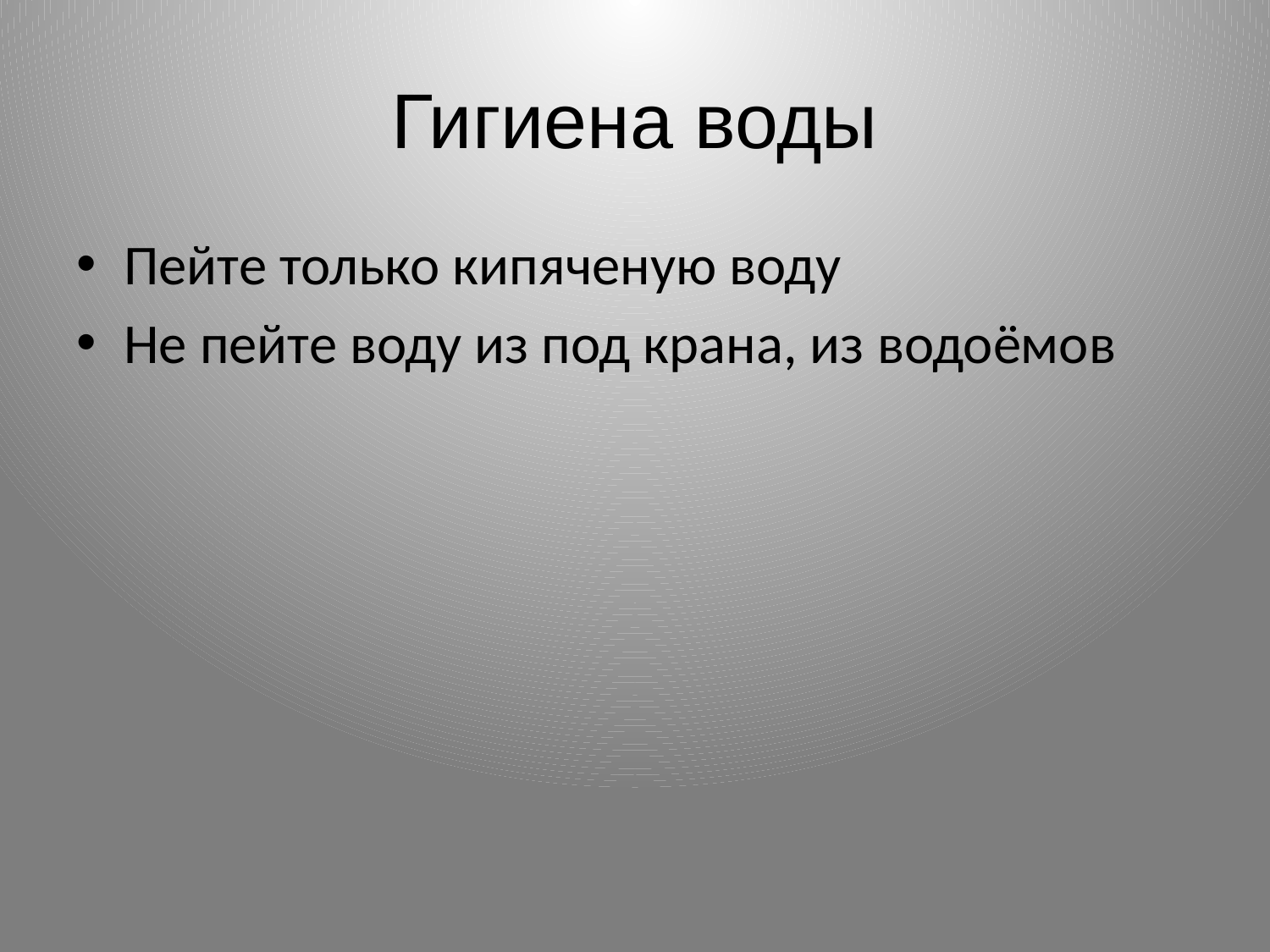

# Гигиена воды
Пейте только кипяченую воду
Не пейте воду из под крана, из водоёмов